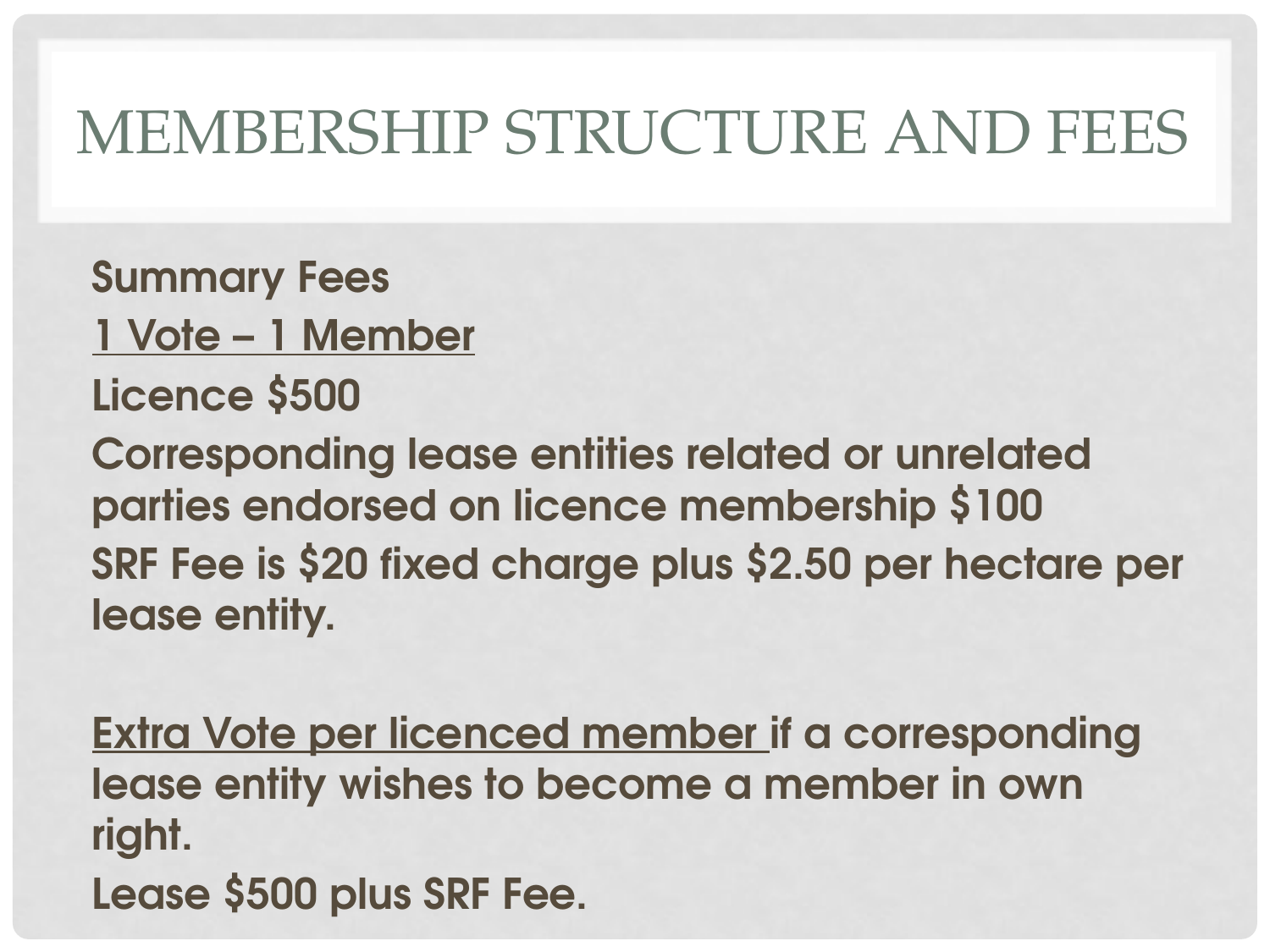

# Membership structure and fees
Summary Fees
1 Vote – 1 Member
Licence $500
Corresponding lease entities related or unrelated parties endorsed on licence membership $100
SRF Fee is $20 fixed charge plus $2.50 per hectare per lease entity.

Extra Vote per licenced member if a corresponding lease entity wishes to become a member in own right.
Lease $500 plus SRF Fee.